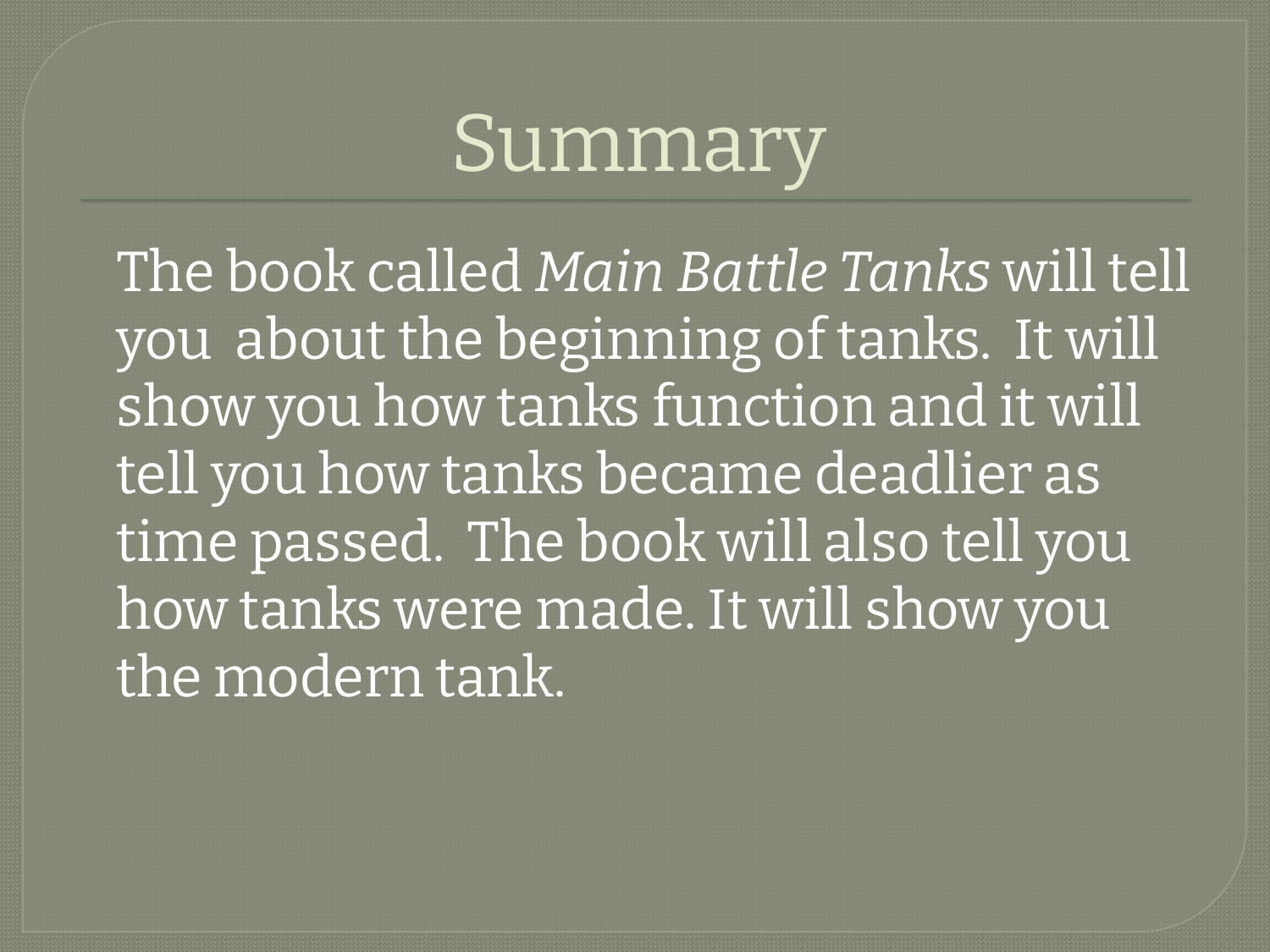

# Summary
	The book called Main Battle Tanks will tell you  about the beginning of tanks.  It will show you how tanks function and it will tell you how tanks became deadlier as time passed.  The book will also tell you how tanks were made. It will show you the modern tank.